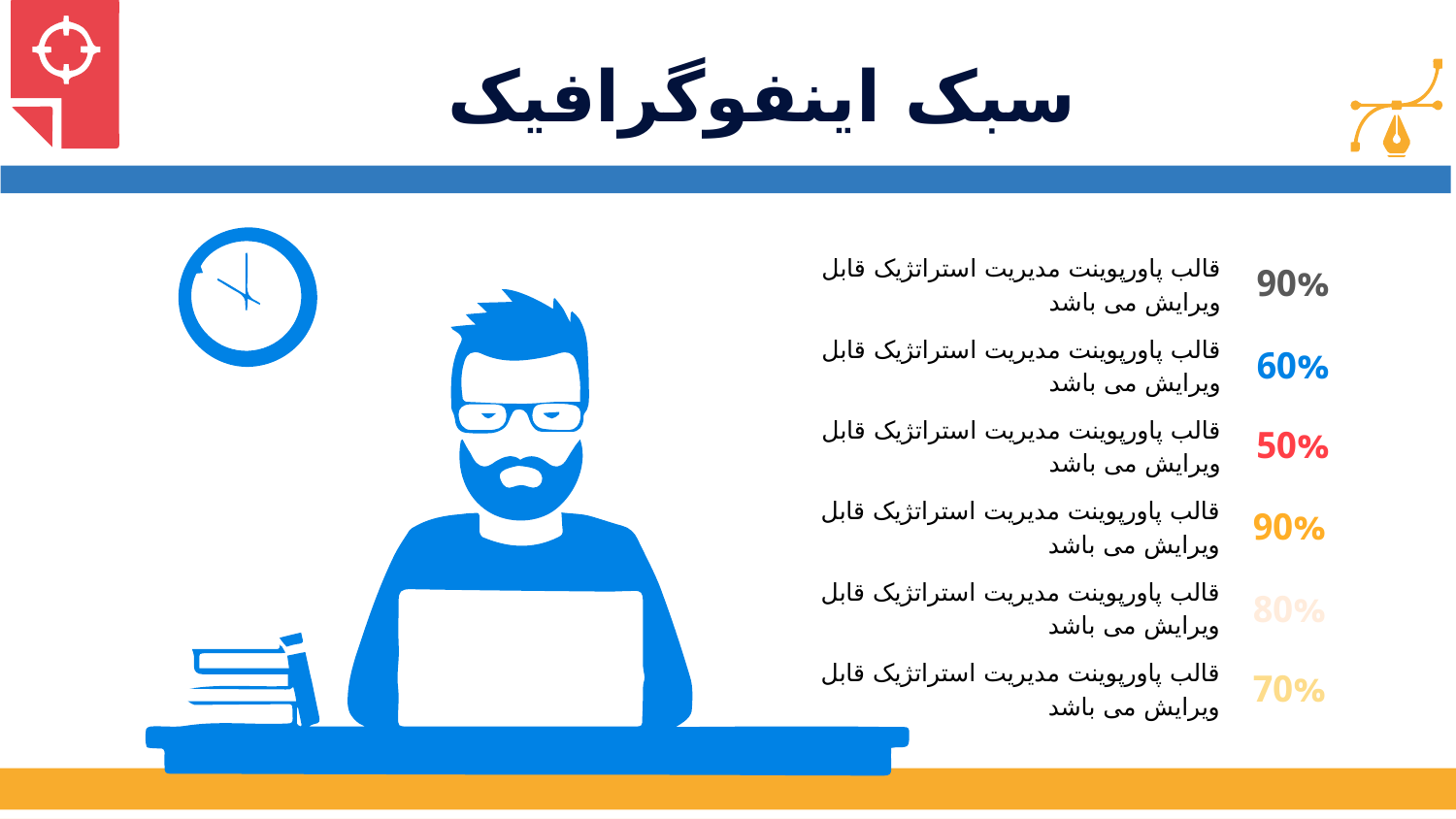

# سبک اینفوگرافیک

قالب پاورپوینت مدیریت استراتژیک قابل ویرایش می باشد
90%
قالب پاورپوینت مدیریت استراتژیک قابل ویرایش می باشد
60%
قالب پاورپوینت مدیریت استراتژیک قابل ویرایش می باشد
50%
قالب پاورپوینت مدیریت استراتژیک قابل ویرایش می باشد
90%
قالب پاورپوینت مدیریت استراتژیک قابل ویرایش می باشد
80%
قالب پاورپوینت مدیریت استراتژیک قابل ویرایش می باشد
70%